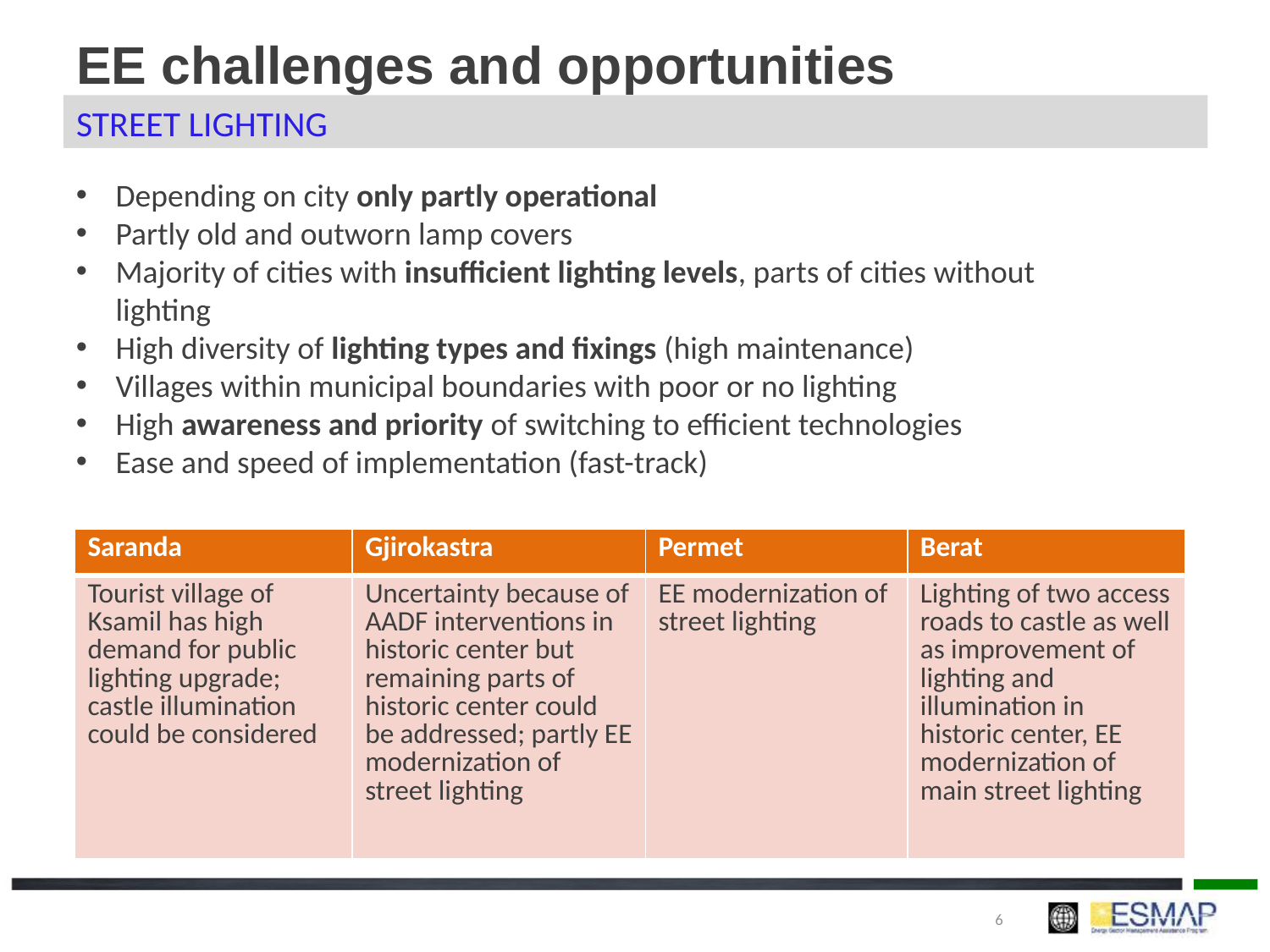

# EE challenges and opportunities
Street Lighting
Depending on city only partly operational
Partly old and outworn lamp covers
Majority of cities with insufficient lighting levels, parts of cities without lighting
High diversity of lighting types and fixings (high maintenance)
Villages within municipal boundaries with poor or no lighting
High awareness and priority of switching to efficient technologies
Ease and speed of implementation (fast-track)
| Saranda | Gjirokastra | Permet | Berat |
| --- | --- | --- | --- |
| Tourist village of Ksamil has high demand for public lighting upgrade; castle illumination could be considered | Uncertainty because of AADF interventions in historic center but remaining parts of historic center could be addressed; partly EE modernization of street lighting | EE modernization of street lighting | Lighting of two access roads to castle as well as improvement of lighting and illumination in historic center, EE modernization of main street lighting |
6